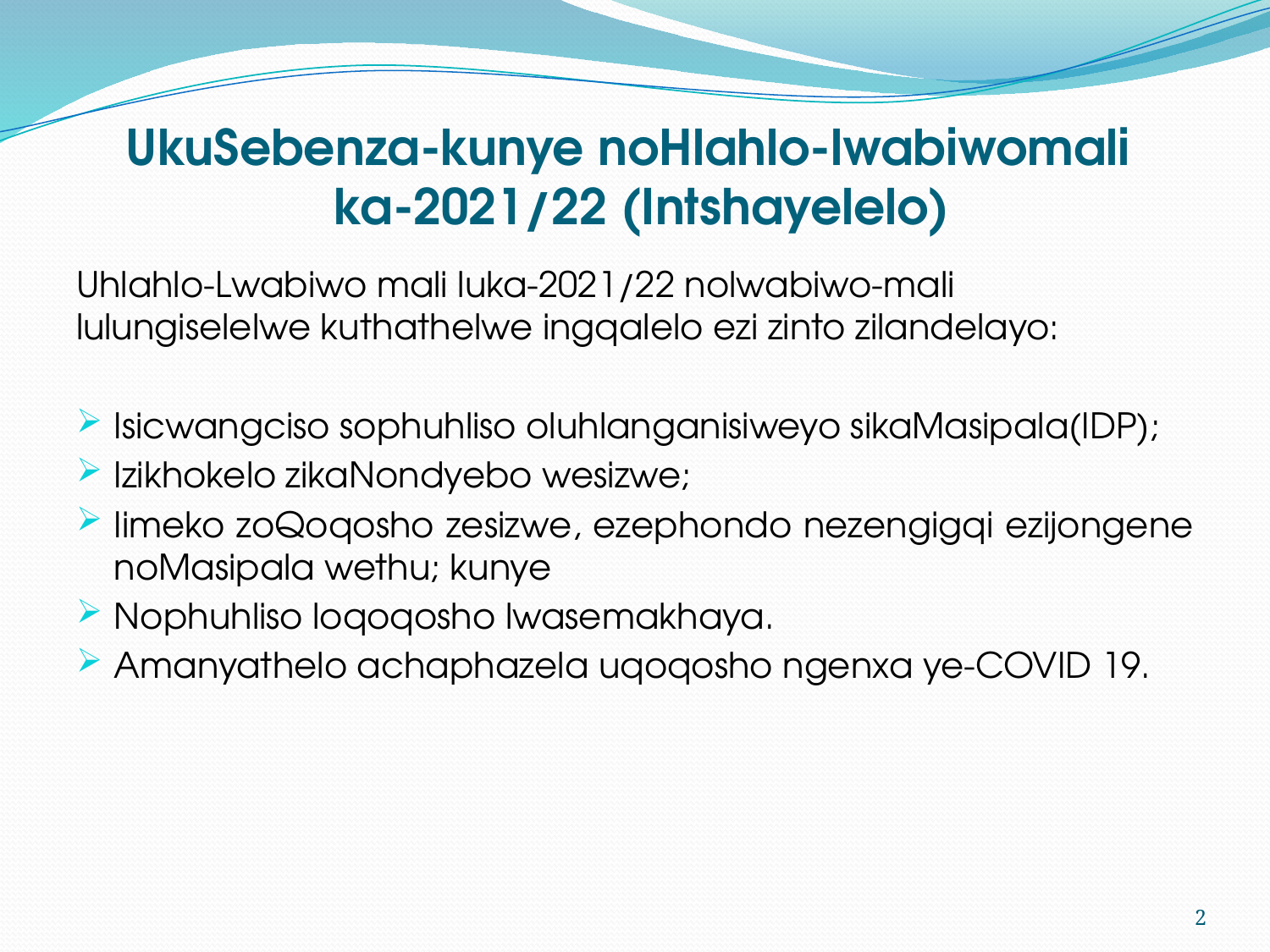

# UkuSebenza-kunye noHlahlo-lwabiwomali ka-2021/22 (Intshayelelo)
Uhlahlo-Lwabiwo mali luka-2021/22 nolwabiwo-mali lulungiselelwe kuthathelwe ingqalelo ezi zinto zilandelayo:

Isicwangciso sophuhliso oluhlanganisiweyo sikaMasipala(IDP);
Izikhokelo zikaNondyebo wesizwe;
Iimeko zoQoqosho zesizwe, ezephondo nezengigqi ezijongene noMasipala wethu; kunye
Nophuhliso loqoqosho lwasemakhaya.
Amanyathelo achaphazela uqoqosho ngenxa ye-COVID 19.

2